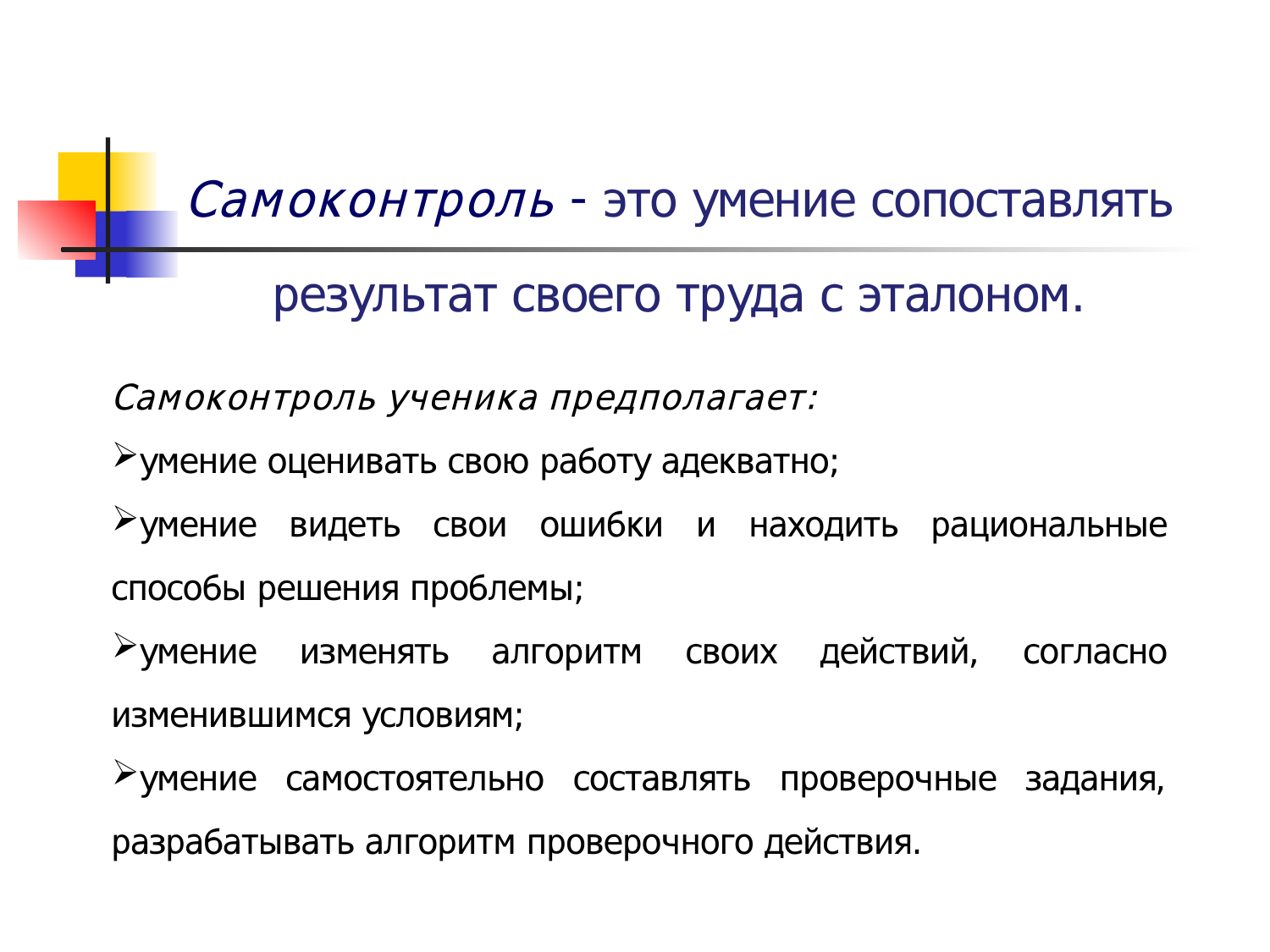

Самоконтроль - это умение сопоставлять результат своего труда с эталоном.
Самоконтроль ученика предполагает:
умение оценивать свою работу адекватно;
умение видеть свои ошибки и находить рациональные способы решения проблемы;
умение изменять алгоритм своих действий, согласно изменившимся условиям;
умение самостоятельно составлять проверочные задания, разрабатывать алгоритм проверочного действия.